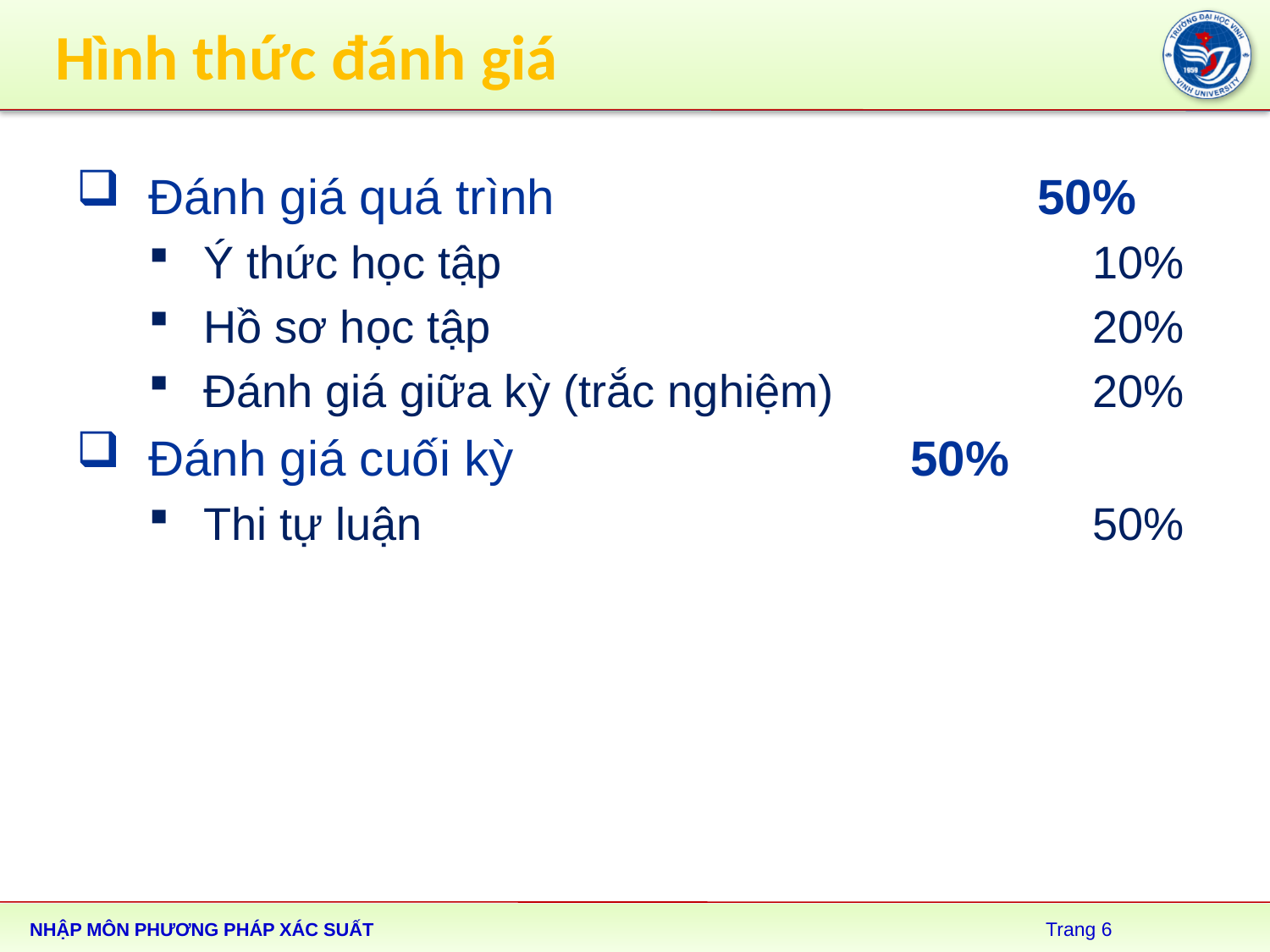

# Hình thức đánh giá
Đánh giá quá trình				50%
Ý thức học tập					10%
Hồ sơ học tập					20%
Đánh giá giữa kỳ (trắc nghiệm)			20%
Đánh giá cuối kỳ				50%
Thi tự luận						50%